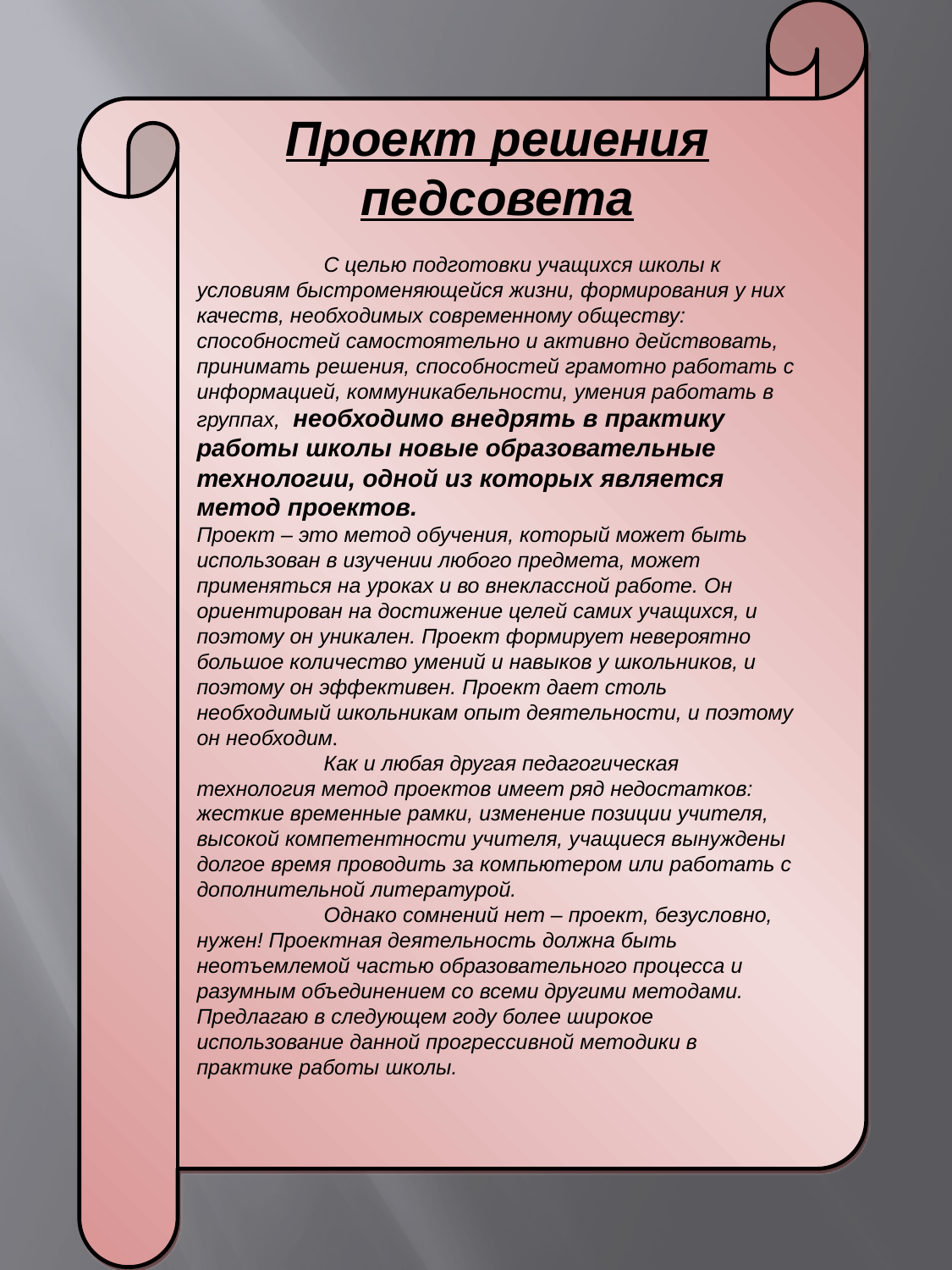

Проект решения педсовета

	С целью подготовки учащихся школы к условиям быстроменяющейся жизни, формирования у них качеств, необходимых современному обществу: способностей самостоятельно и активно действовать, принимать решения, способностей грамотно работать с информацией, коммуникабельности, умения работать в группах,  необходимо внедрять в практику работы школы новые образовательные технологии, одной из которых является метод проектов.
Проект – это метод обучения, который может быть использован в изучении любого предмета, может применяться на уроках и во внеклассной работе. Он ориентирован на достижение целей самих учащихся, и поэтому он уникален. Проект формирует невероятно большое количество умений и навыков у школьников, и поэтому он эффективен. Проект дает столь необходимый школьникам опыт деятельности, и поэтому он необходим.
	Как и любая другая педагогическая технология метод проектов имеет ряд недостатков: жесткие временные рамки, изменение позиции учителя, высокой компетентности учителя, учащиеся вынуждены долгое время проводить за компьютером или работать с дополнительной литературой.
	Однако сомнений нет – проект, безусловно, нужен! Проектная деятельность должна быть неотъемлемой частью образовательного процесса и разумным объединением со всеми другими методами. Предлагаю в следующем году более широкое использование данной прогрессивной методики в практике работы школы.